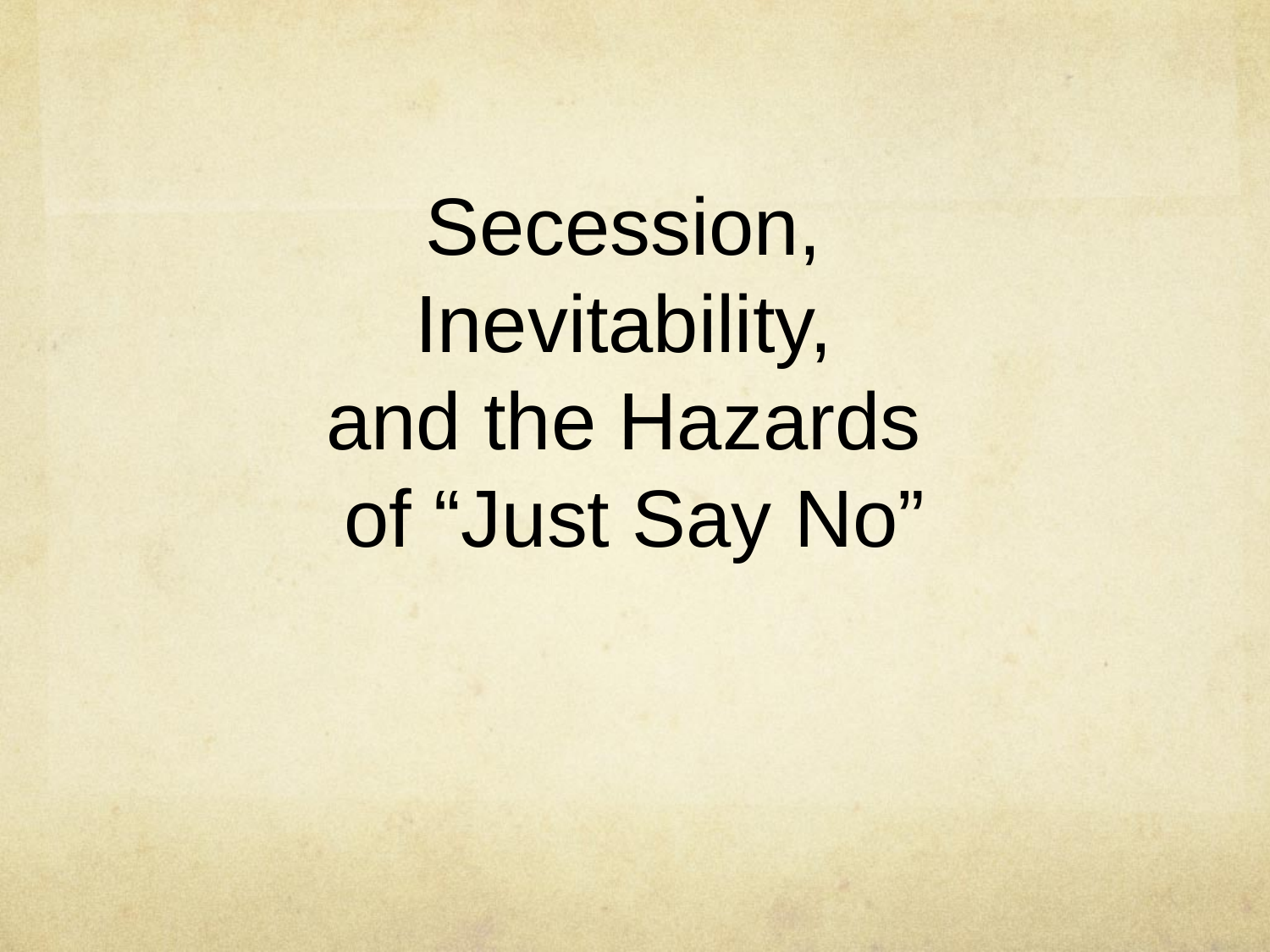

# Secession, Inevitability, and the Hazards of “Just Say No”